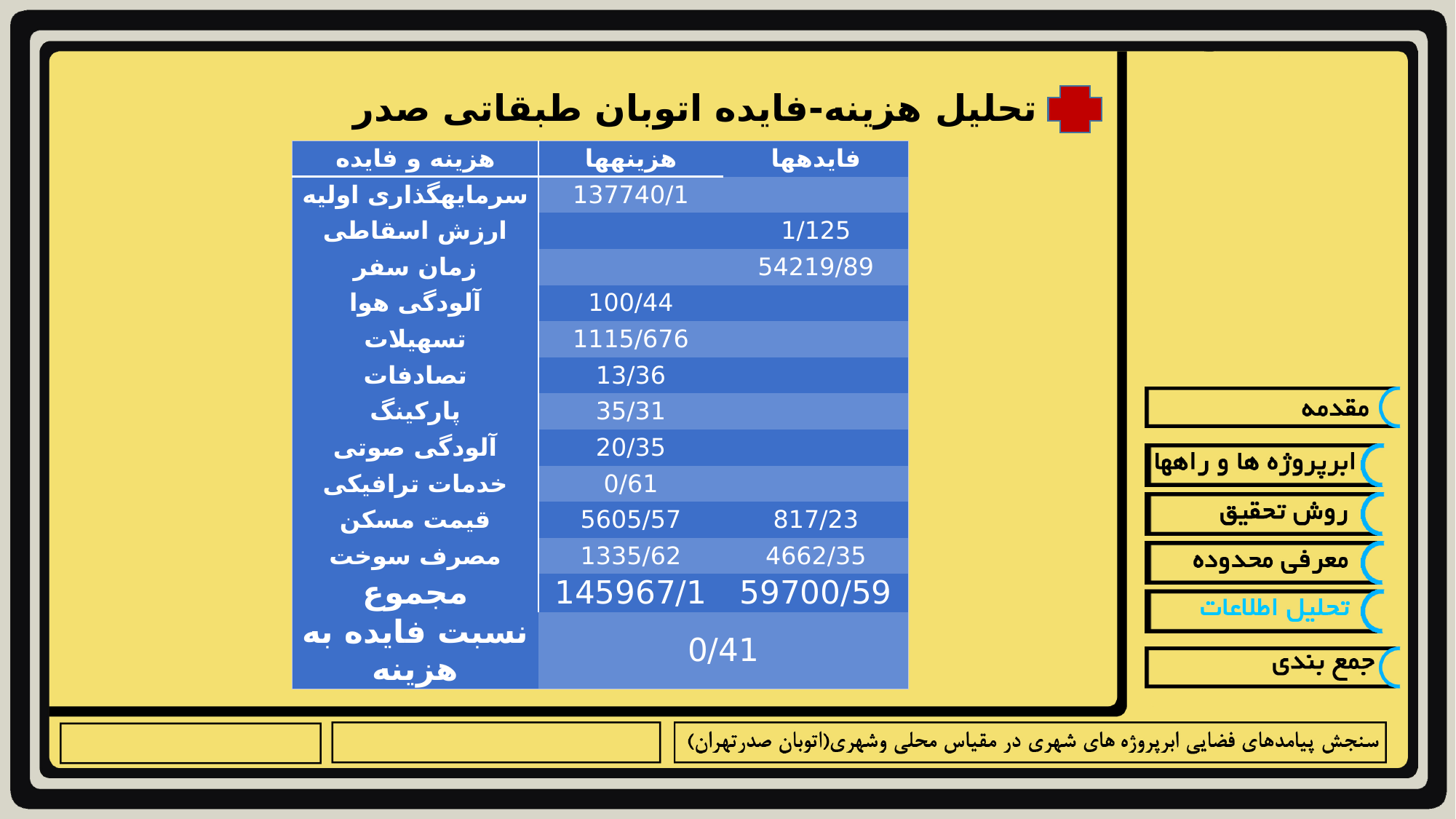

تحلیل هزینه-فایده اتوبان طبقاتی صدر

| هزینه و فایده | هزینه­ها | فایده­ها |
| --- | --- | --- |
| سرمایه­گذاری اولیه | 137740/1 |  |
| ارزش اسقاطی |  | 1/125 |
| زمان سفر |  | 54219/89 |
| آلودگی هوا | 100/44 |  |
| تسهیلات | 1115/676 |  |
| تصادفات | 13/36 |  |
| پارکینگ | 35/31 |  |
| آلودگی صوتی | 20/35 |  |
| خدمات ترافیکی | 0/61 |  |
| قیمت مسکن | 5605/57 | 817/23 |
| مصرف سوخت | 1335/62 | 4662/35 |
| مجموع | 145967/1 | 59700/59 |
| نسبت فایده به هزینه | 0/41 |  |